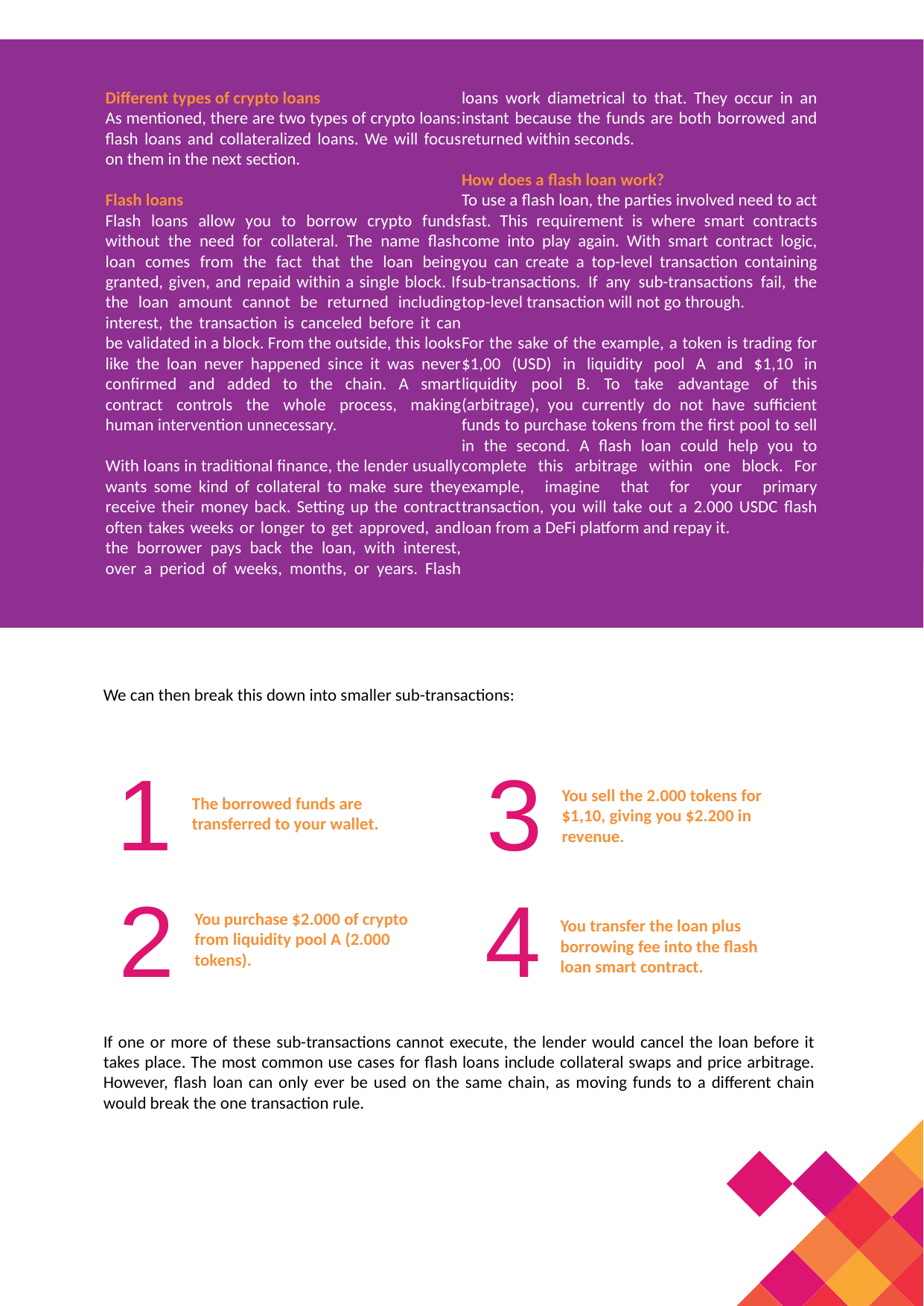

Different types of crypto loans
As mentioned, there are two types of crypto loans: flash loans and collateralized loans. We will focus on them in the next section.

Flash loans
Flash loans allow you to borrow crypto funds without the need for collateral. The name flash loan comes from the fact that the loan being granted, given, and repaid within a single block. If the loan amount cannot be returned including interest, the transaction is canceled before it can be validated in a block. From the outside, this looks like the loan never happened since it was never confirmed and added to the chain. A smart contract controls the whole process, making human intervention unnecessary.
With loans in traditional finance, the lender usually wants some kind of collateral to make sure they receive their money back. Setting up the contract often takes weeks or longer to get approved, and the borrower pays back the loan, with interest, over a period of weeks, months, or years. Flash loans work diametrical to that. They occur in an instant because the funds are both borrowed and returned within seconds.

How does a flash loan work?
To use a flash loan, the parties involved need to act fast. This requirement is where smart contracts come into play again. With smart contract logic, you can create a top-level transaction containing sub-transactions. If any sub-transactions fail, the top-level transaction will not go through.

For the sake of the example, a token is trading for $1,00 (USD) in liquidity pool A and $1,10 in liquidity pool B. To take advantage of this (arbitrage), you currently do not have sufficient funds to purchase tokens from the first pool to sell in the second. A flash loan could help you to complete this arbitrage within one block. For example, imagine that for your primary transaction, you will take out a 2.000 USDC flash loan from a DeFi platform and repay it.

We can then break this down into smaller sub-transactions:
1
3
You sell the 2.000 tokens for $1,10, giving you $2.200 in revenue.
The borrowed funds are transferred to your wallet.
2
4
You purchase $2.000 of crypto from liquidity pool A (2.000 tokens).
You transfer the loan plus borrowing fee into the flash loan smart contract.
If one or more of these sub-transactions cannot execute, the lender would cancel the loan before it takes place. The most common use cases for flash loans include collateral swaps and price arbitrage. However, flash loan can only ever be used on the same chain, as moving funds to a different chain would break the one transaction rule.

121